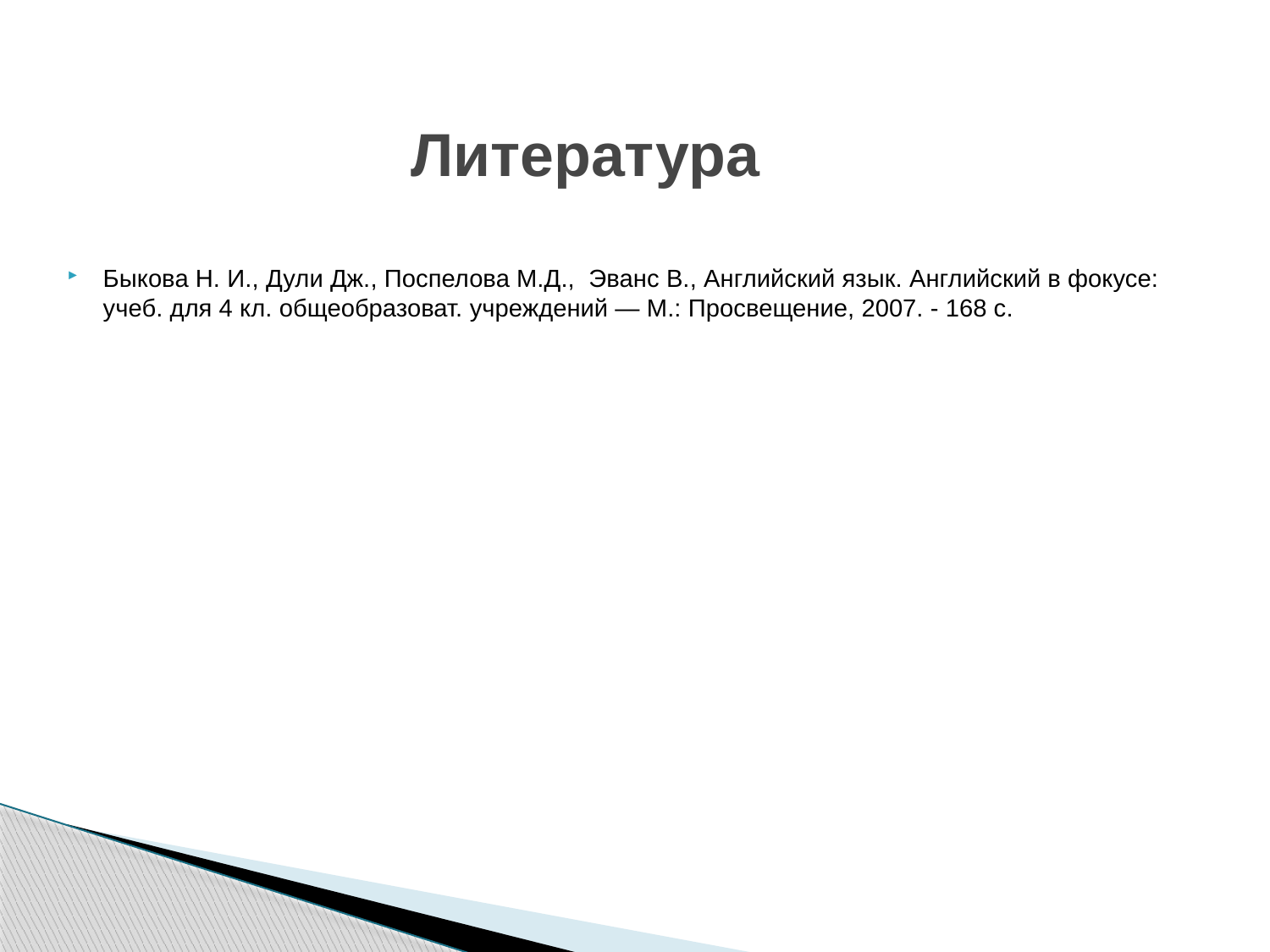

# Литература

Быкова Н. И., Дули Дж., Поспелова М.Д.,  Эванс В., Английский язык. Английский в фокусе: учеб. для 4 кл. общеобразоват. учреждений — М.: Просвещение, 2007. - 168 с.